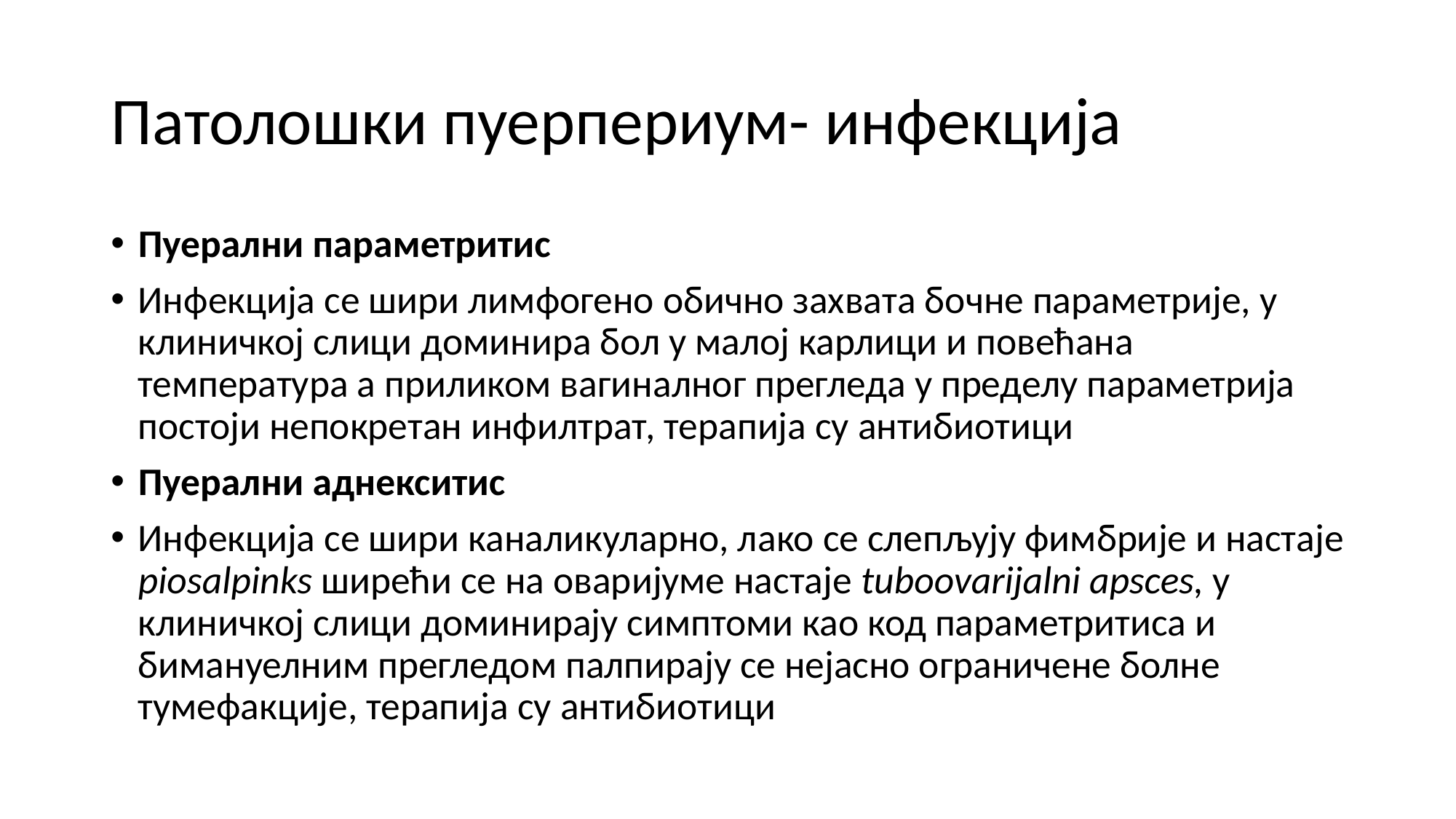

# Патолошки пуерпериум- инфекција
Пуерални параметритис
Инфекција се шири лимфогено обично захвата бочне параметрије, у клиничкој слици доминира бол у малој карлици и повећана температура а приликом вагиналног прегледа у пределу параметрија постоји непокретан инфилтрат, терапија су антибиотици
Пуерални аднекситис
Инфекција се шири каналикуларно, лако се слепљују фимбрије и настаје piosalpinks ширећи се на оваријуме настаје tuboovarijalni apsces, у клиничкој слици доминирају симптоми као код параметритиса и бимануелним прегледом палпирају се нејасно ограничене болне тумефакције, терапија су антибиотици